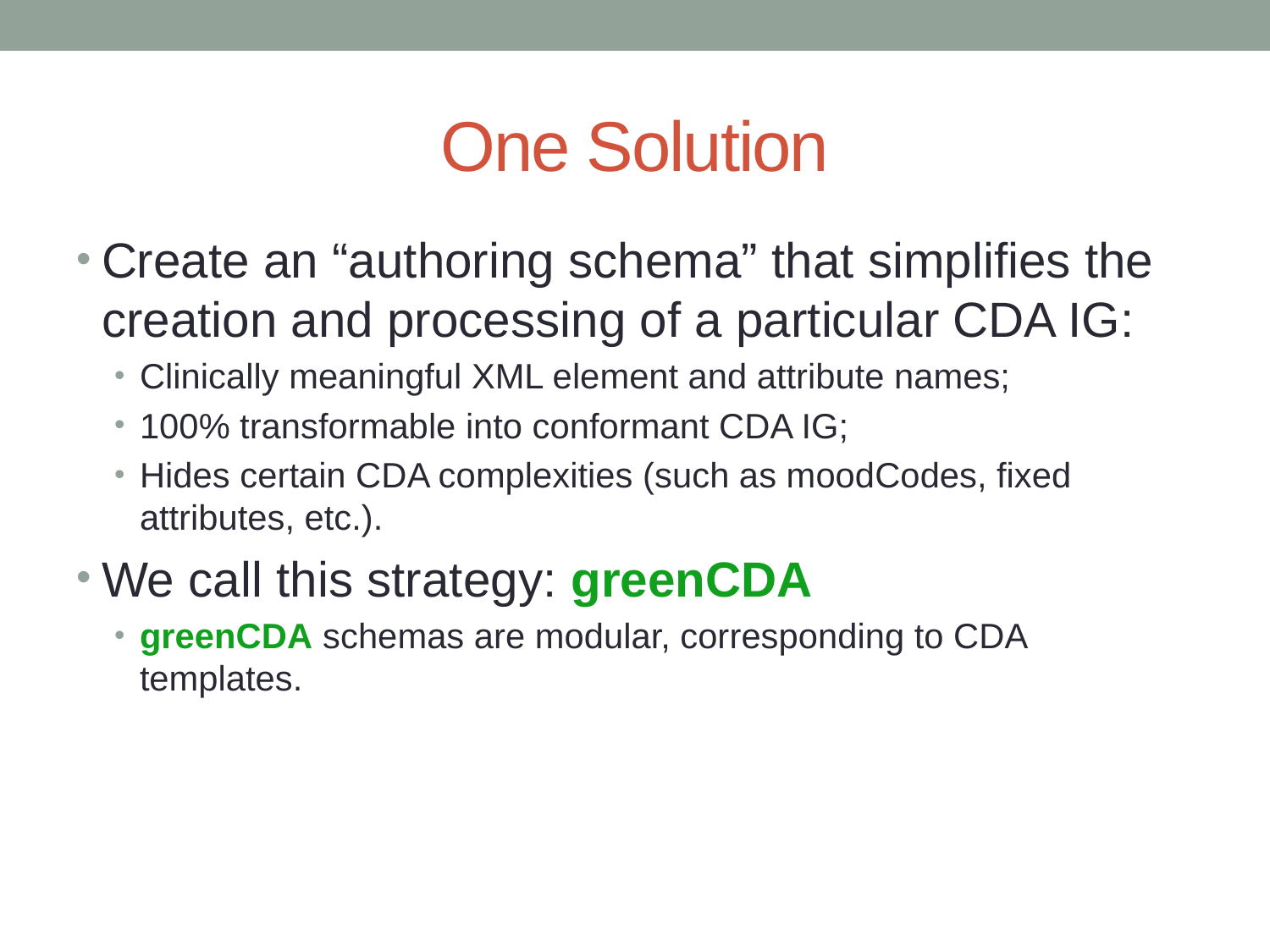

# One Solution
Create an “authoring schema” that simplifies the creation and processing of a particular CDA IG:
Clinically meaningful XML element and attribute names;
100% transformable into conformant CDA IG;
Hides certain CDA complexities (such as moodCodes, fixed attributes, etc.).
We call this strategy: greenCDA
greenCDA schemas are modular, corresponding to CDA templates.